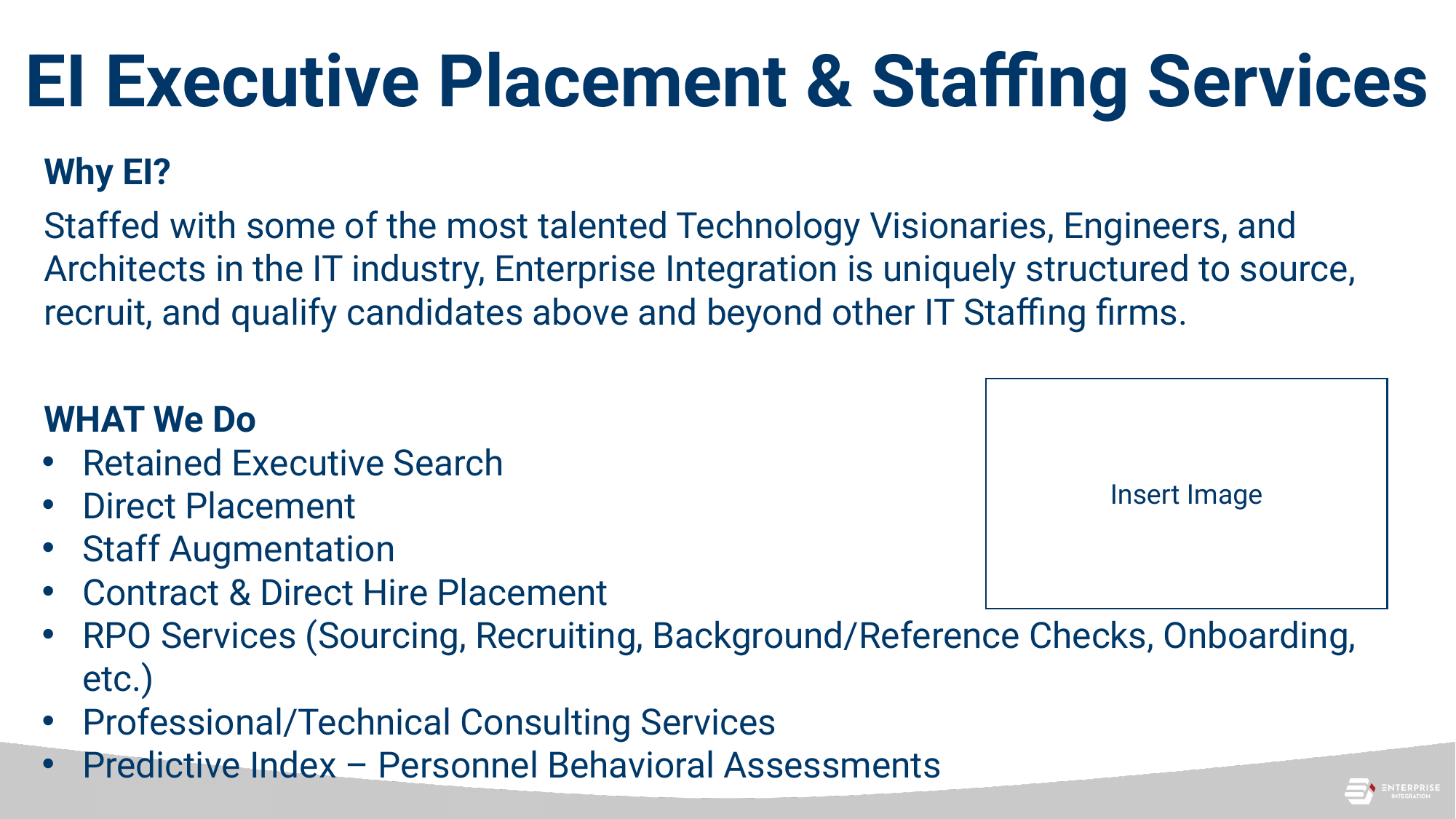

# EI Executive Placement & Staffing Services
Why EI?
Staffed with some of the most talented Technology Visionaries, Engineers, and Architects in the IT industry, Enterprise Integration is uniquely structured to source, recruit, and qualify candidates above and beyond other IT Staffing firms.

WHAT We Do
Retained Executive Search
Direct Placement
Staff Augmentation
Contract & Direct Hire Placement
RPO Services (Sourcing, Recruiting, Background/Reference Checks, Onboarding, etc.)
Professional/Technical Consulting Services
Predictive Index – Personnel Behavioral Assessments
Insert Image